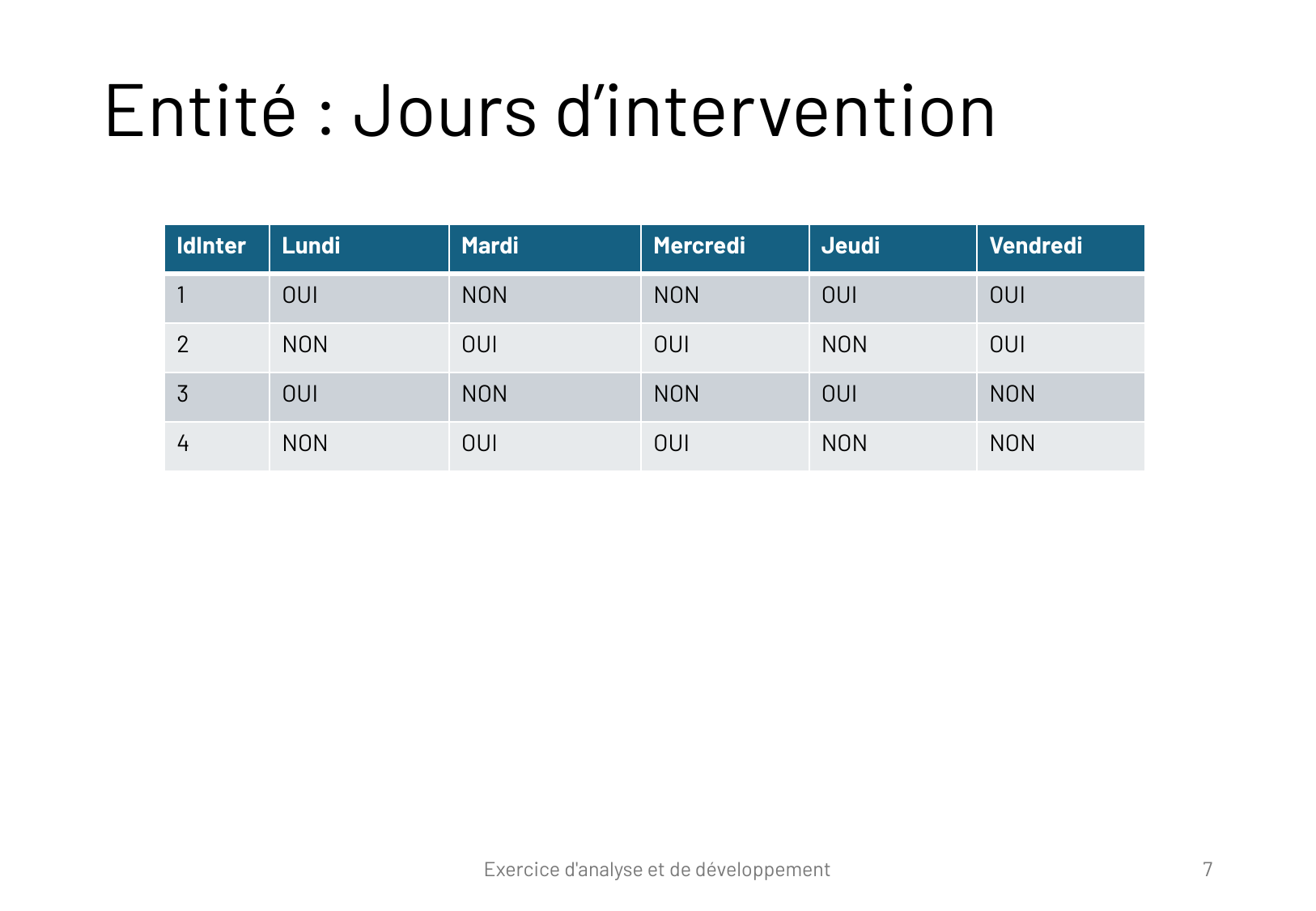

# Entité : Jours d’intervention
| IdInter | Lundi | Mardi | Mercredi | Jeudi | Vendredi |
| --- | --- | --- | --- | --- | --- |
| 1 | OUI | NON | NON | OUI | OUI |
| 2 | NON | OUI | OUI | NON | OUI |
| 3 | OUI | NON | NON | OUI | NON |
| 4 | NON | OUI | OUI | NON | NON |
Exercice d'analyse et de développement
7